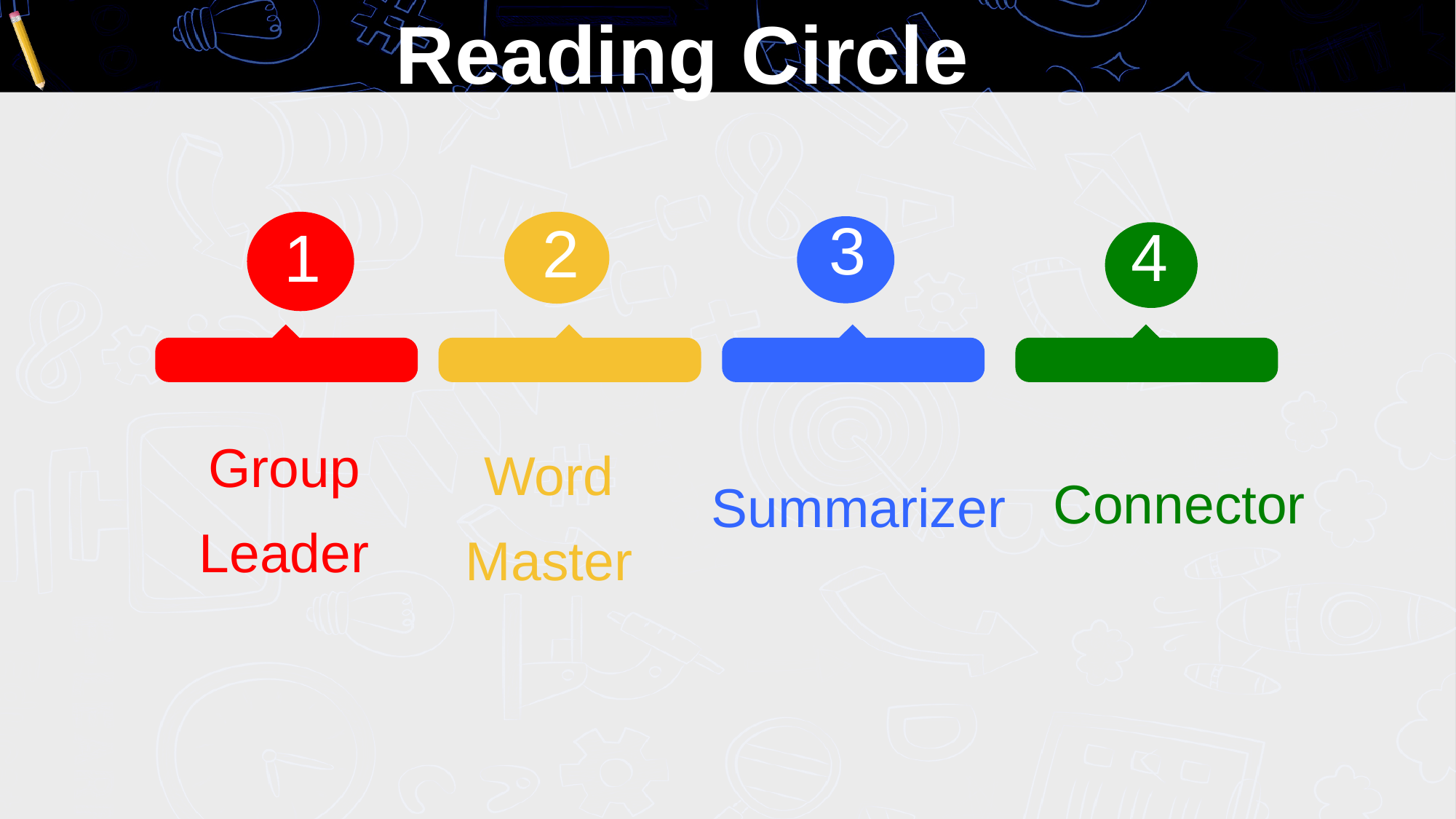

# Reading Circle
3
2
4
1

Group Leader
Word Master
Connector

Summarizer